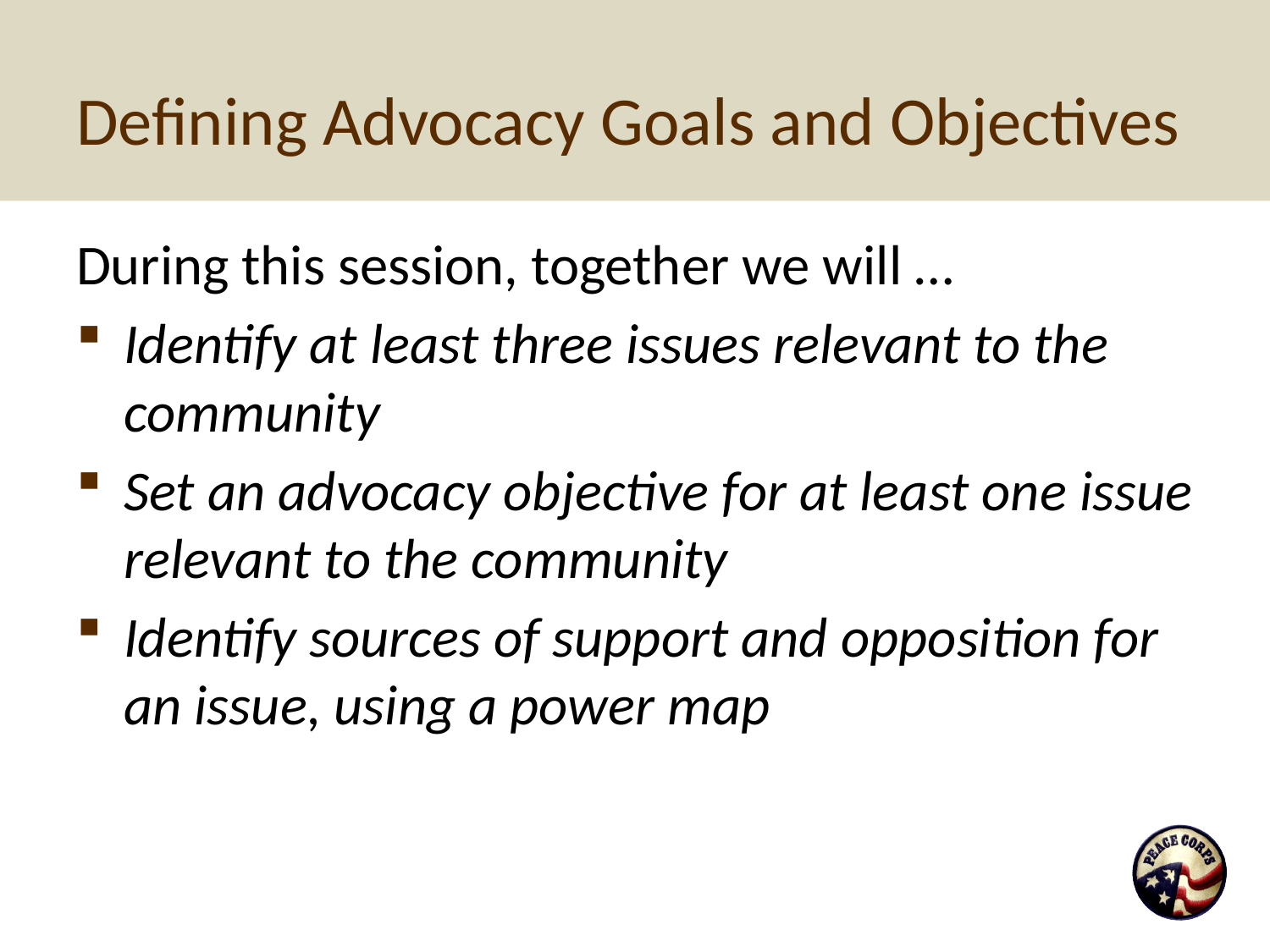

# Defining Advocacy Goals and Objectives
During this session, together we will …
Identify at least three issues relevant to the community
Set an advocacy objective for at least one issue relevant to the community
Identify sources of support and opposition for an issue, using a power map